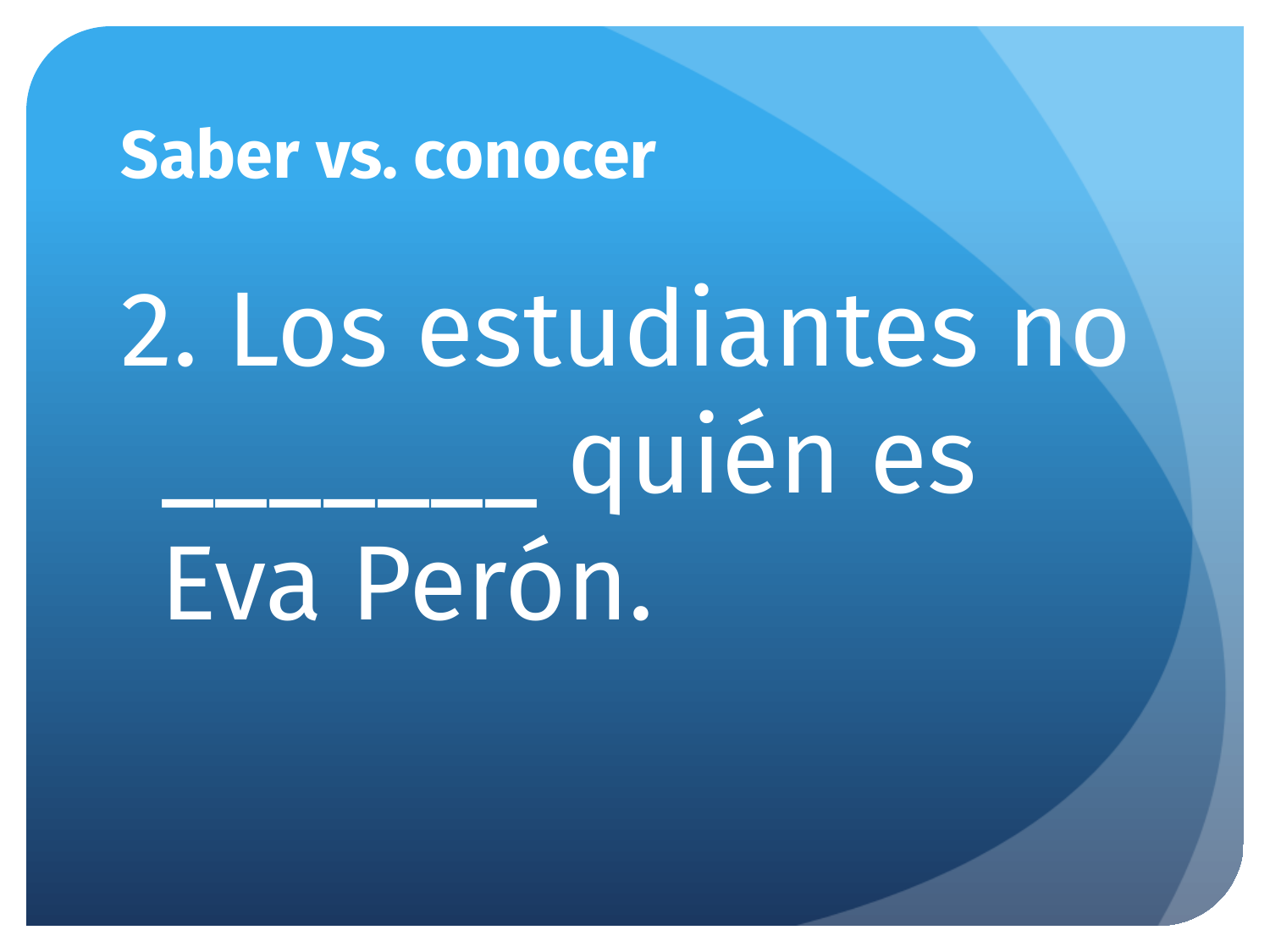

# Saber vs. conocer
2. Los estudiantes no _______ quién es Eva Perón.